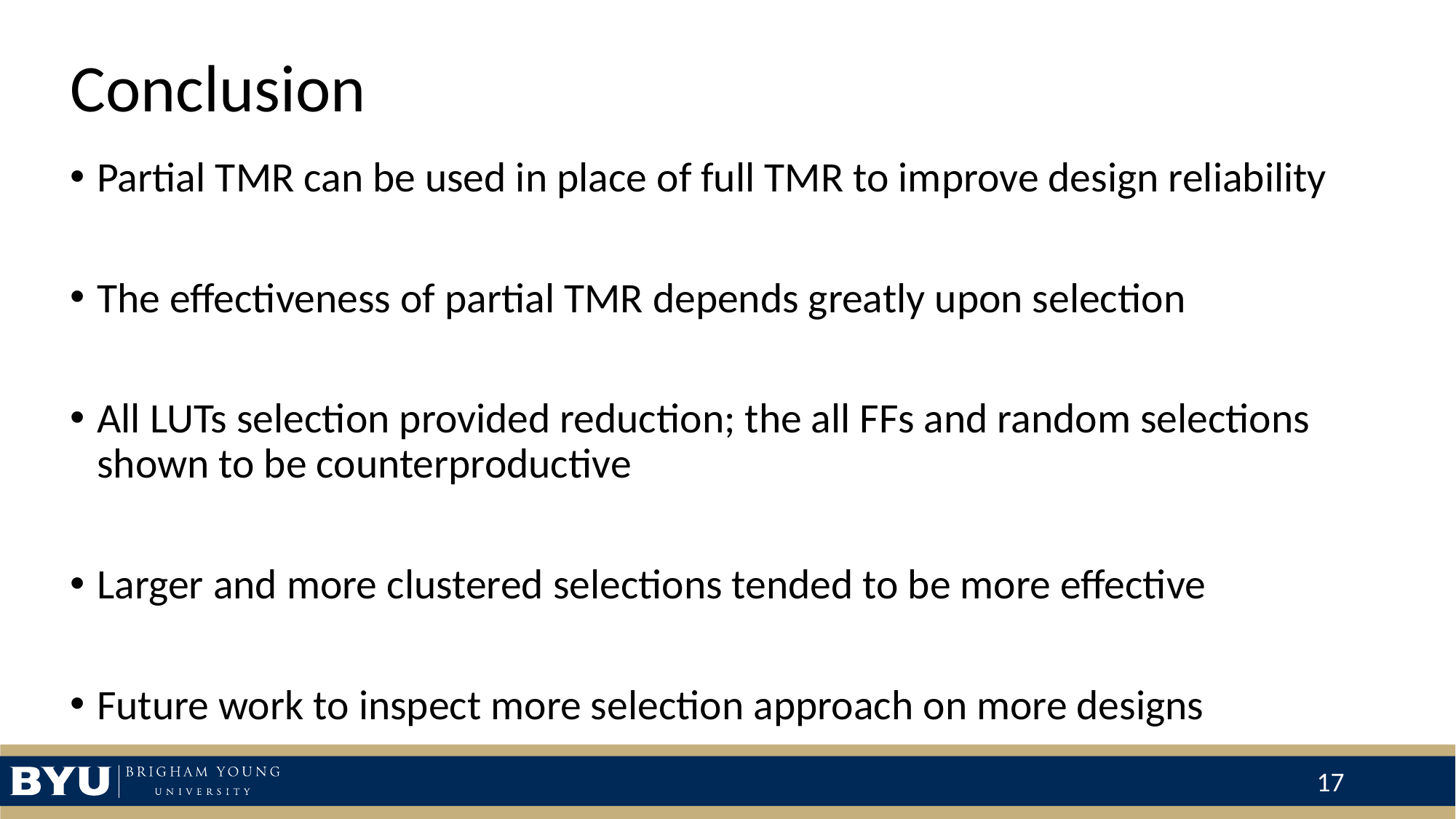

# Conclusion
Partial TMR can be used in place of full TMR to improve design reliability

The effectiveness of partial TMR depends greatly upon selection

All LUTs selection provided reduction; the all FFs and random selections shown to be counterproductive

Larger and more clustered selections tended to be more effective

Future work to inspect more selection approach on more designs
17